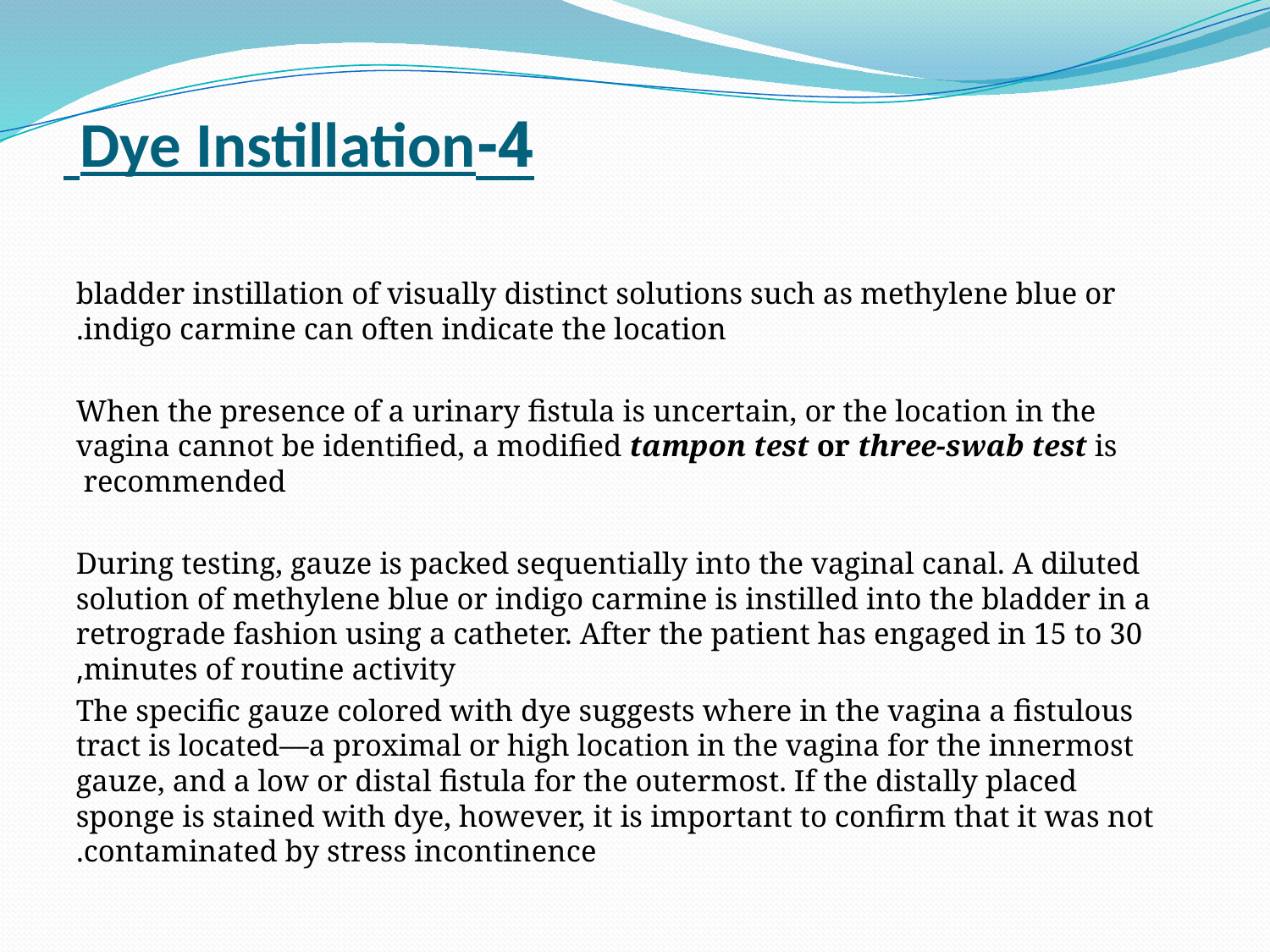

# 4-Dye Instillation
bladder instillation of visually distinct solutions such as methylene blue or indigo carmine can often indicate the location.

When the presence of a urinary fistula is uncertain, or the location in the vagina cannot be identified, a modified tampon test or three-swab test is recommended

During testing, gauze is packed sequentially into the vaginal canal. A diluted solution of methylene blue or indigo carmine is instilled into the bladder in a retrograde fashion using a catheter. After the patient has engaged in 15 to 30 minutes of routine activity,
 The specific gauze colored with dye suggests where in the vagina a fistulous tract is located—a proximal or high location in the vagina for the innermost gauze, and a low or distal fistula for the outermost. If the distally placed sponge is stained with dye, however, it is important to confirm that it was not contaminated by stress incontinence.